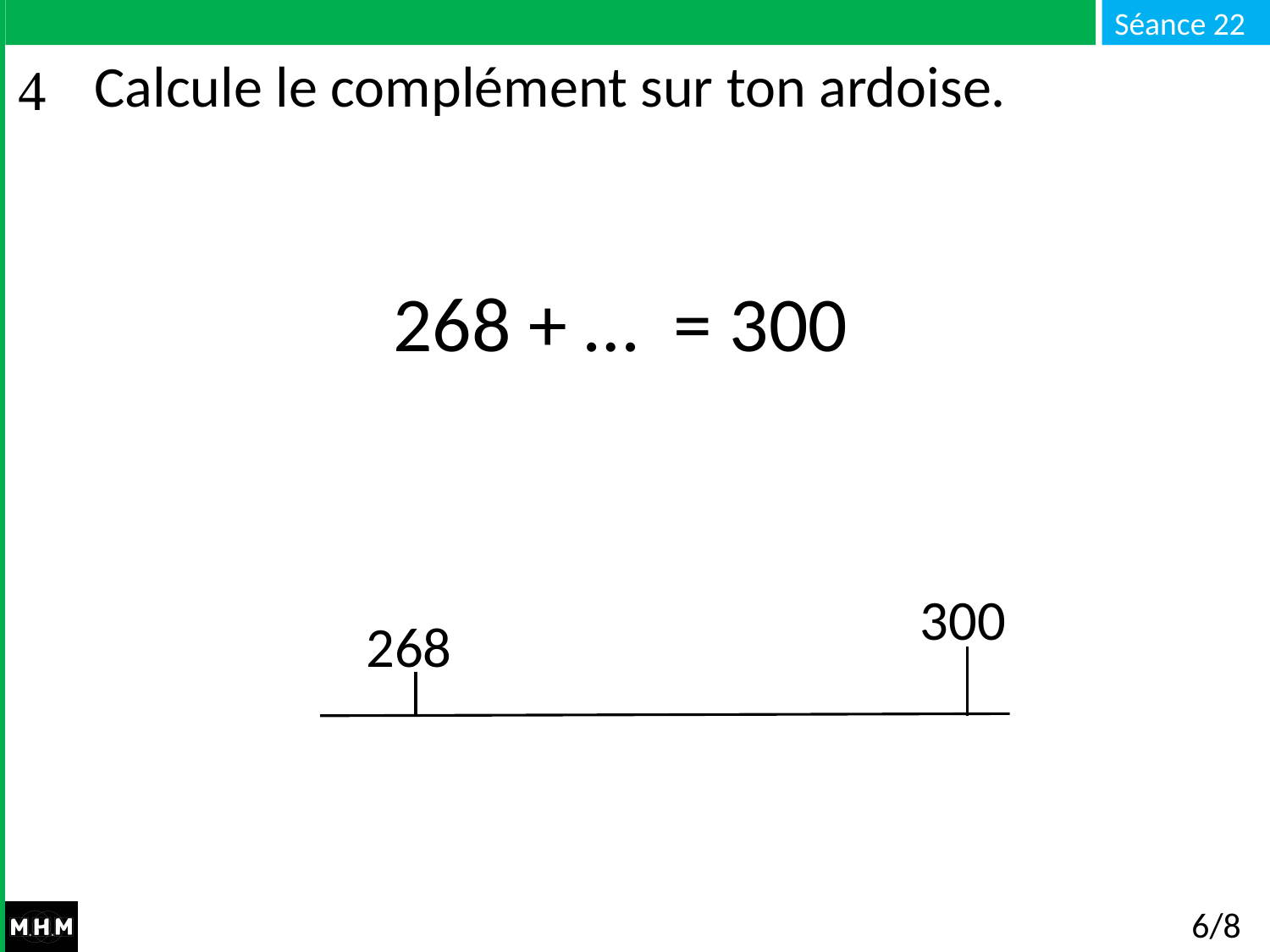

# Calcule le complément sur ton ardoise.
 268 + …  = 300
300
268
6/8